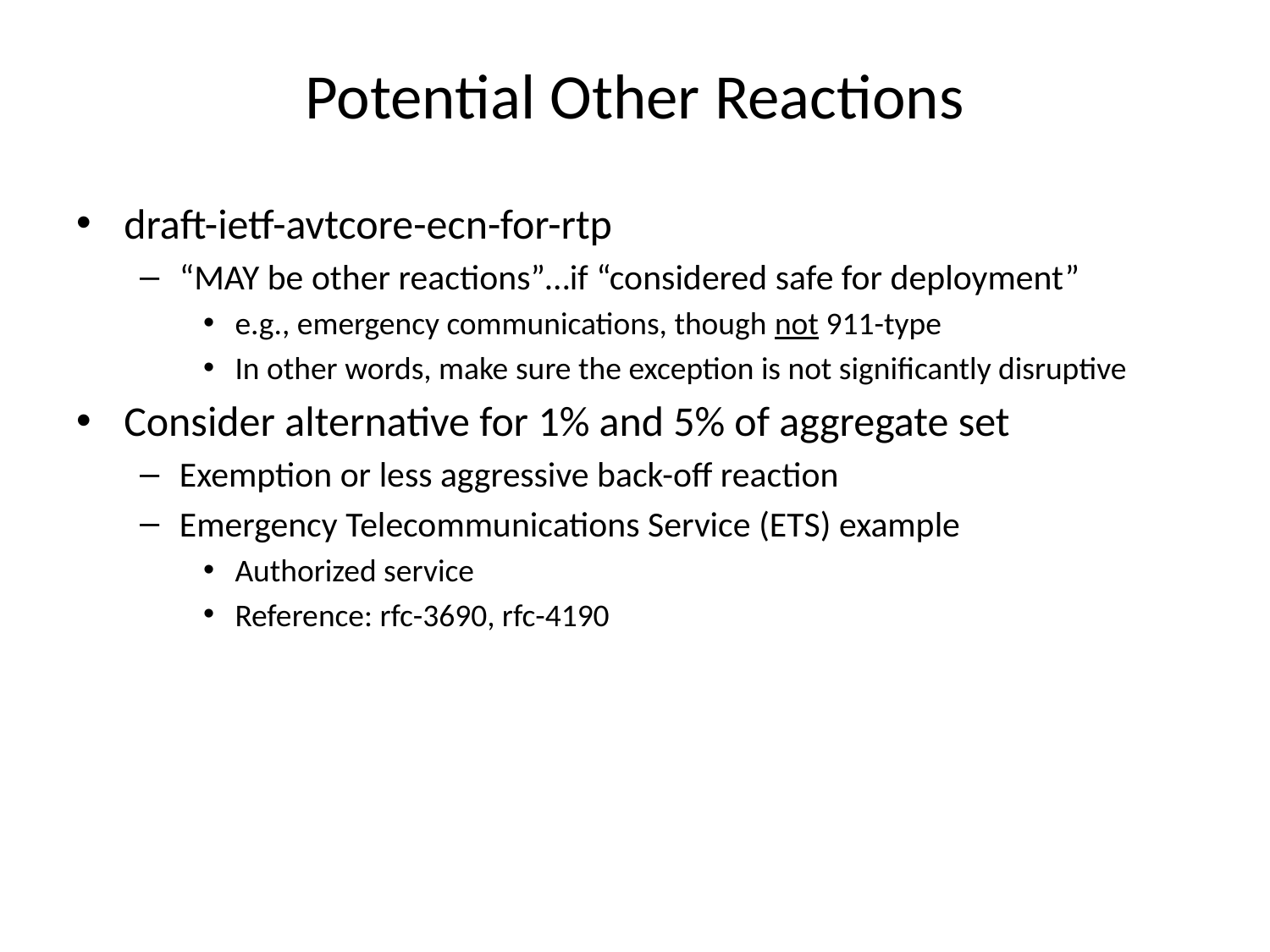

# Potential Other Reactions
draft-ietf-avtcore-ecn-for-rtp
“MAY be other reactions”…if “considered safe for deployment”
e.g., emergency communications, though not 911-type
In other words, make sure the exception is not significantly disruptive
Consider alternative for 1% and 5% of aggregate set
Exemption or less aggressive back-off reaction
Emergency Telecommunications Service (ETS) example
Authorized service
Reference: rfc-3690, rfc-4190